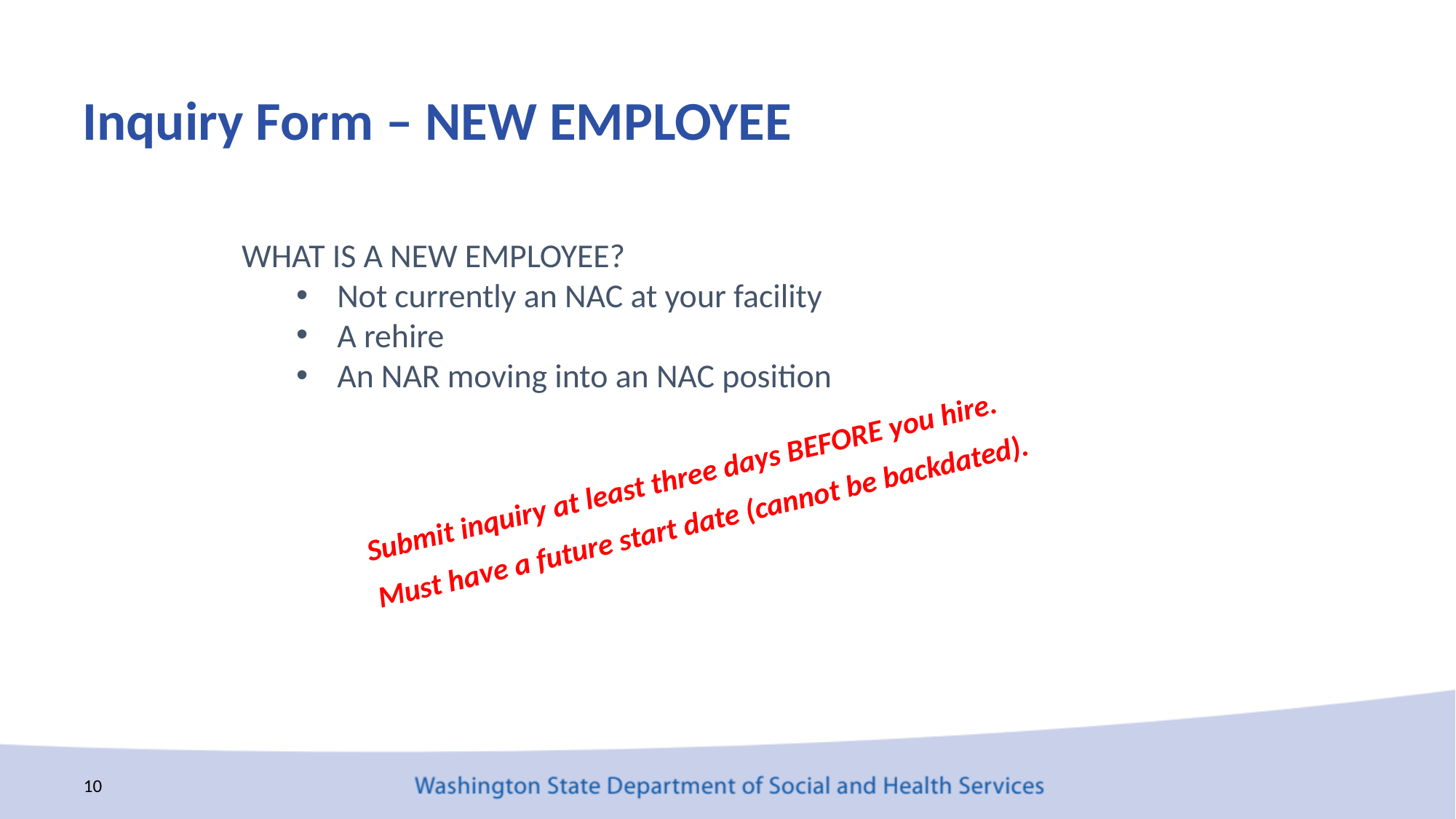

# Inquiry Form – NEW EMPLOYEE
WHAT IS A NEW EMPLOYEE?
Not currently an NAC at your facility
A rehire
An NAR moving into an NAC position

Submit inquiry at least three days BEFORE you hire.
Must have a future start date (cannot be backdated).
10